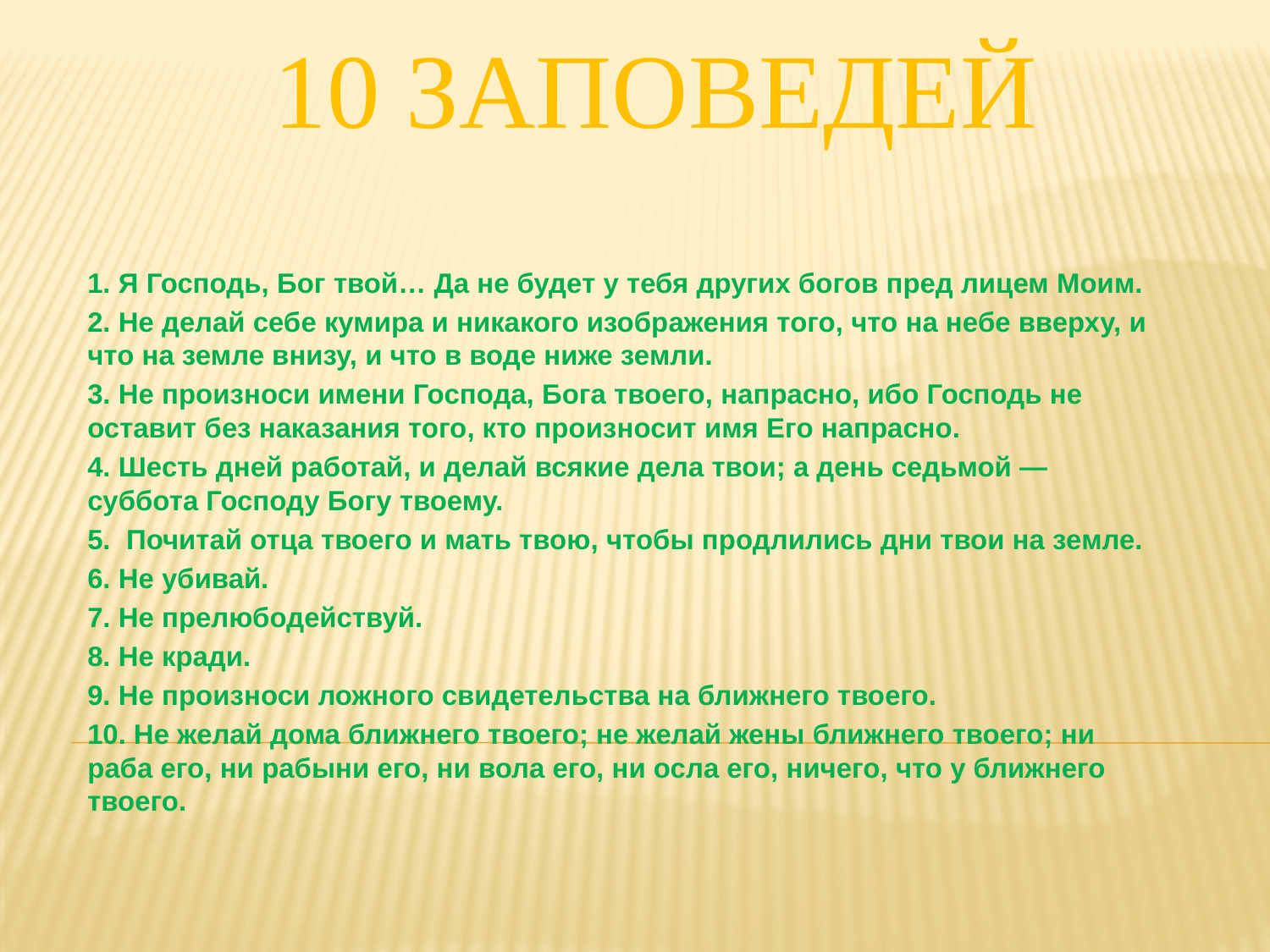

# 10 Заповедей
1. Я Господь, Бог твой… Да не будет у тебя других богов пред лицем Моим.
2. Не делай себе кумира и никакого изображения того, что на небе вверху, и что на земле внизу, и что в воде ниже земли.
3. Не произноси имени Господа, Бога твоего, напрасно, ибо Господь не оставит без наказания того, кто произносит имя Его напрасно.
4. Шесть дней работай, и делай всякие дела твои; а день седьмой — суббота Господу Богу твоему.
5.  Почитай отца твоего и мать твою, чтобы продлились дни твои на земле.
6. Не убивай.
7. Не прелюбодействуй.
8. Не кради.
9. Не произноси ложного свидетельства на ближнего твоего.
10. Не желай дома ближнего твоего; не желай жены ближнего твоего; ни раба его, ни рабыни его, ни вола его, ни осла его, ничего, что у ближнего твоего.